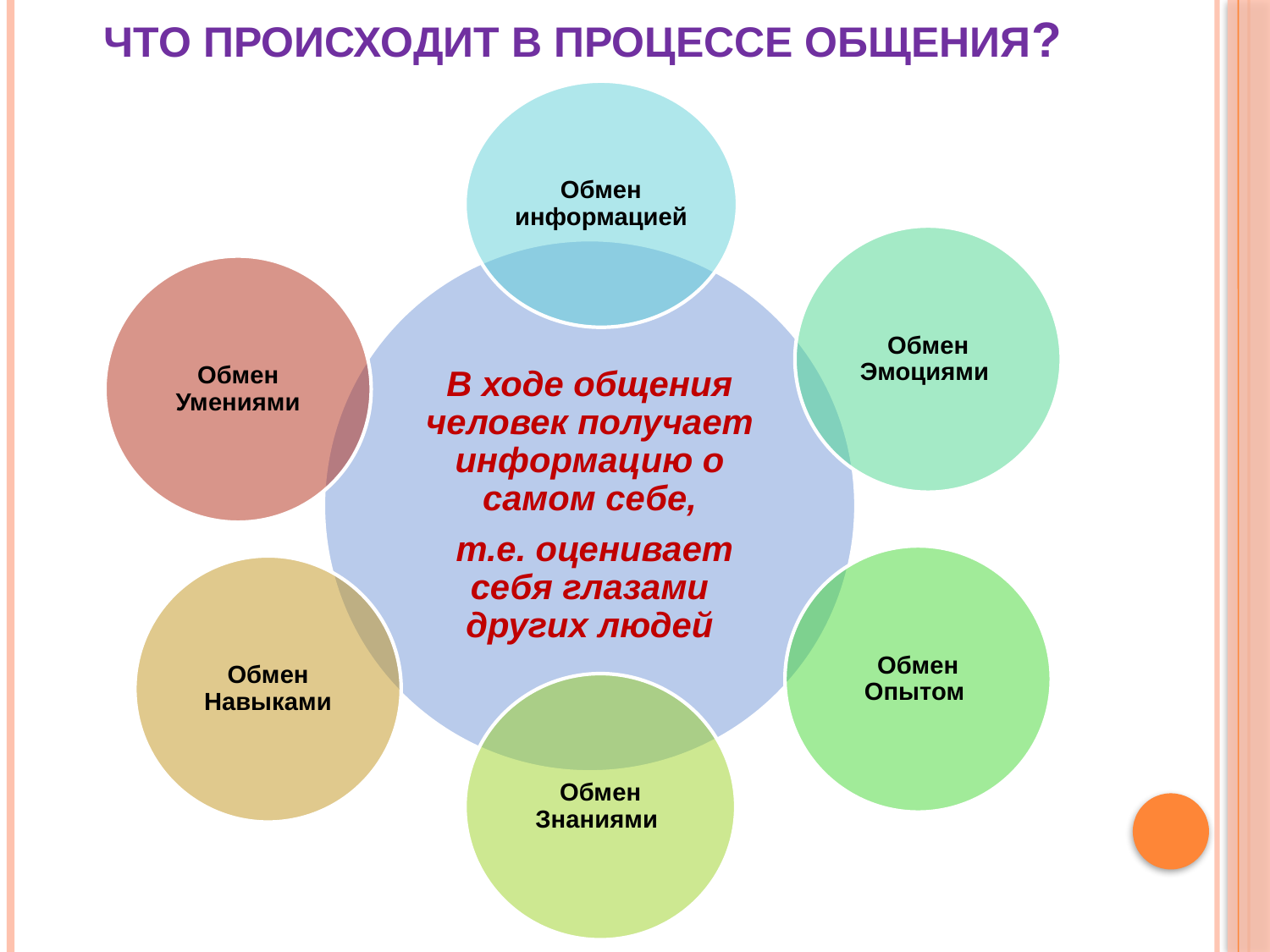

# Что происходит в процессе общения?
В ходе общения человек получает информацию о самом себе,
 т.е. оценивает себя глазами других людей
Обмен информацией
Обмен Эмоциями
Обмен Опытом
Обмен Знаниями
Обмен Навыками
Обмен Умениями